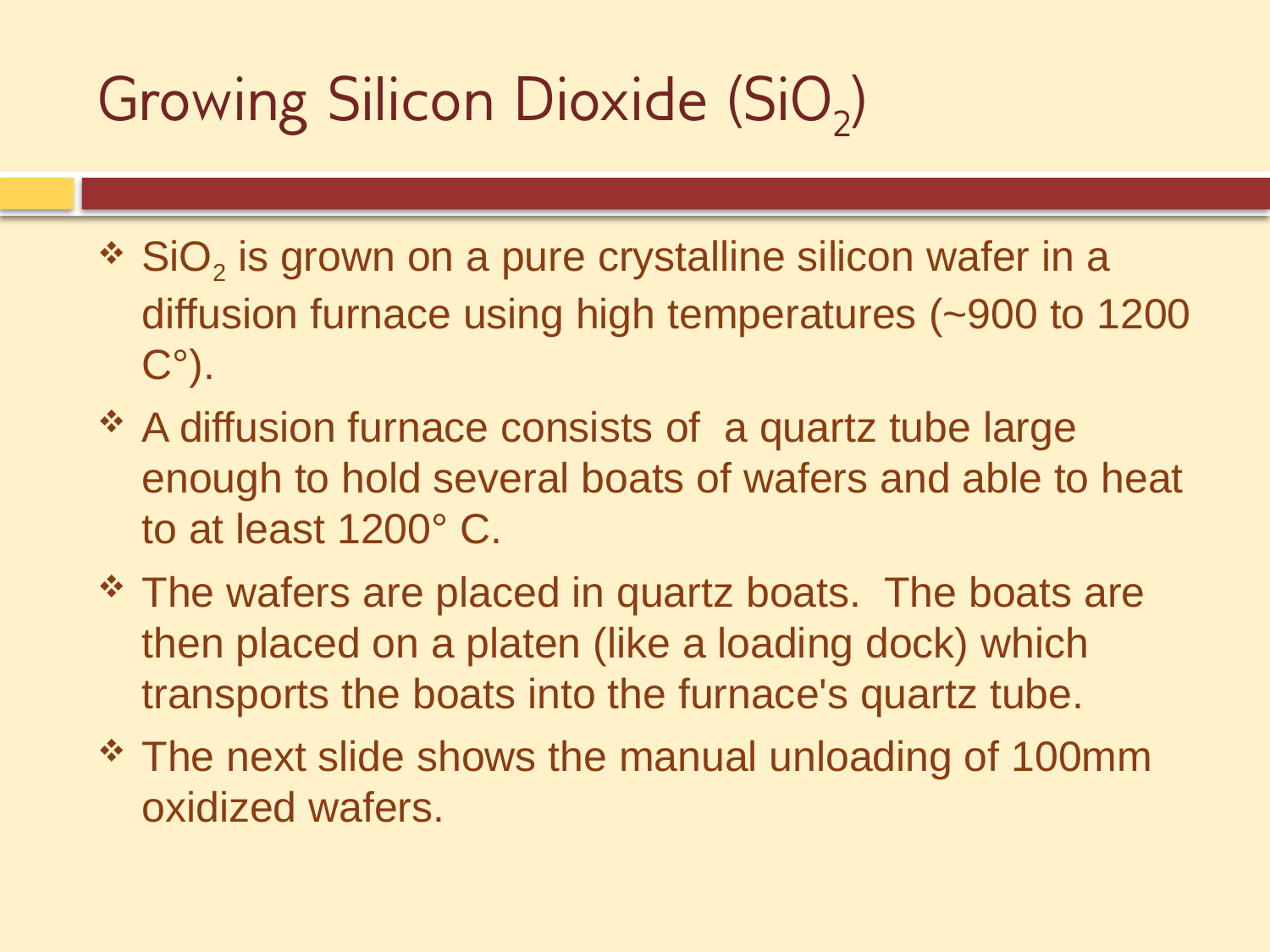

# Growing Silicon Dioxide (SiO2)
SiO2 is grown on a pure crystalline silicon wafer in a diffusion furnace using high temperatures (~900 to 1200 C°).
A diffusion furnace consists of  a quartz tube large enough to hold several boats of wafers and able to heat to at least 1200° C.
The wafers are placed in quartz boats.  The boats are then placed on a platen (like a loading dock) which transports the boats into the furnace's quartz tube.
The next slide shows the manual unloading of 100mm oxidized wafers.